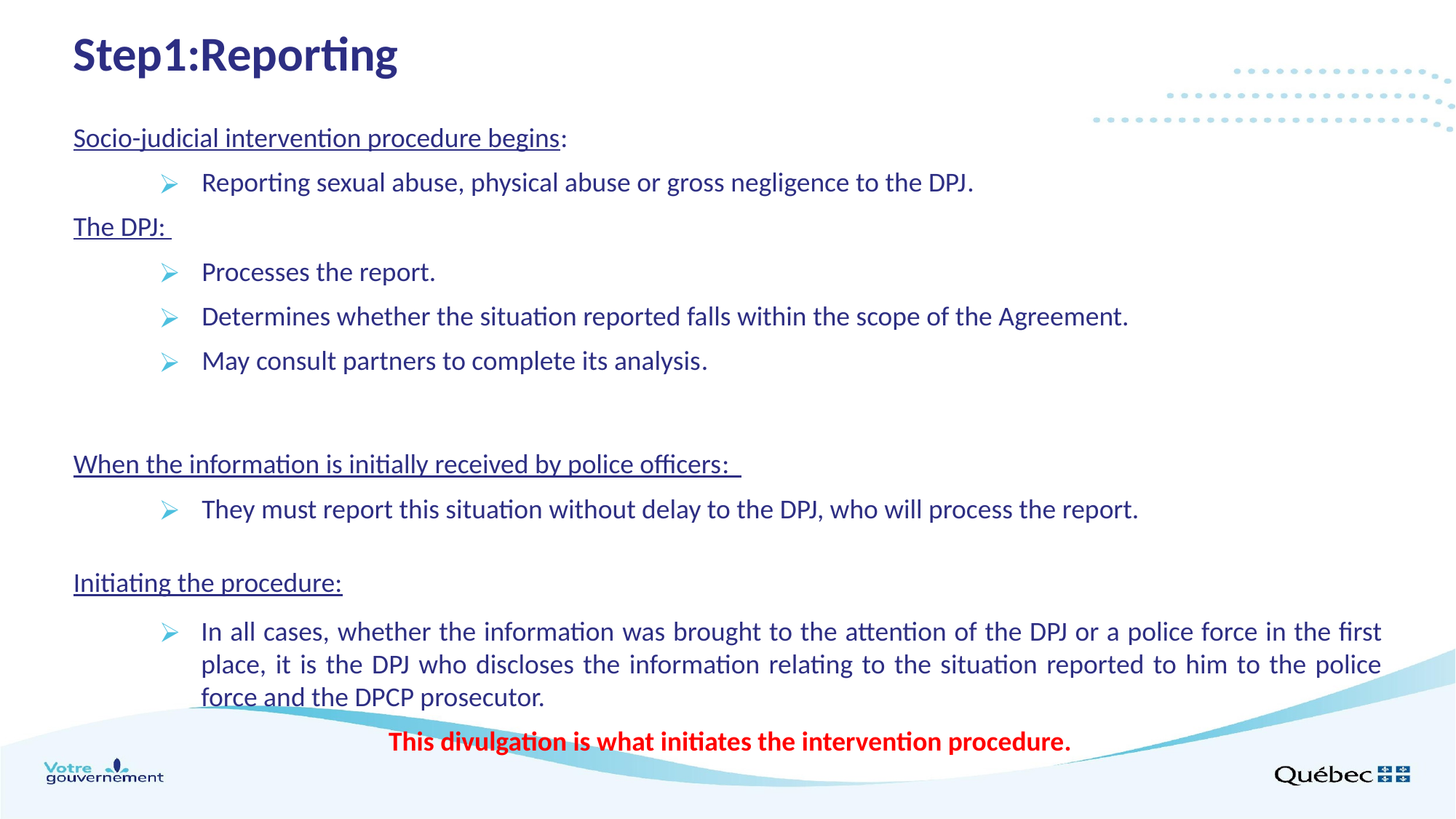

# Step1:Reporting
Socio-judicial intervention procedure begins:
Reporting sexual abuse, physical abuse or gross negligence to the DPJ.
The DPJ:
Processes the report.
Determines whether the situation reported falls within the scope of the Agreement.
May consult partners to complete its analysis.

When the information is initially received by police officers:
They must report this situation without delay to the DPJ, who will process the report.

Initiating the procedure:
In all cases, whether the information was brought to the attention of the DPJ or a police force in the first place, it is the DPJ who discloses the information relating to the situation reported to him to the police force and the DPCP prosecutor.
This divulgation is what initiates the intervention procedure.